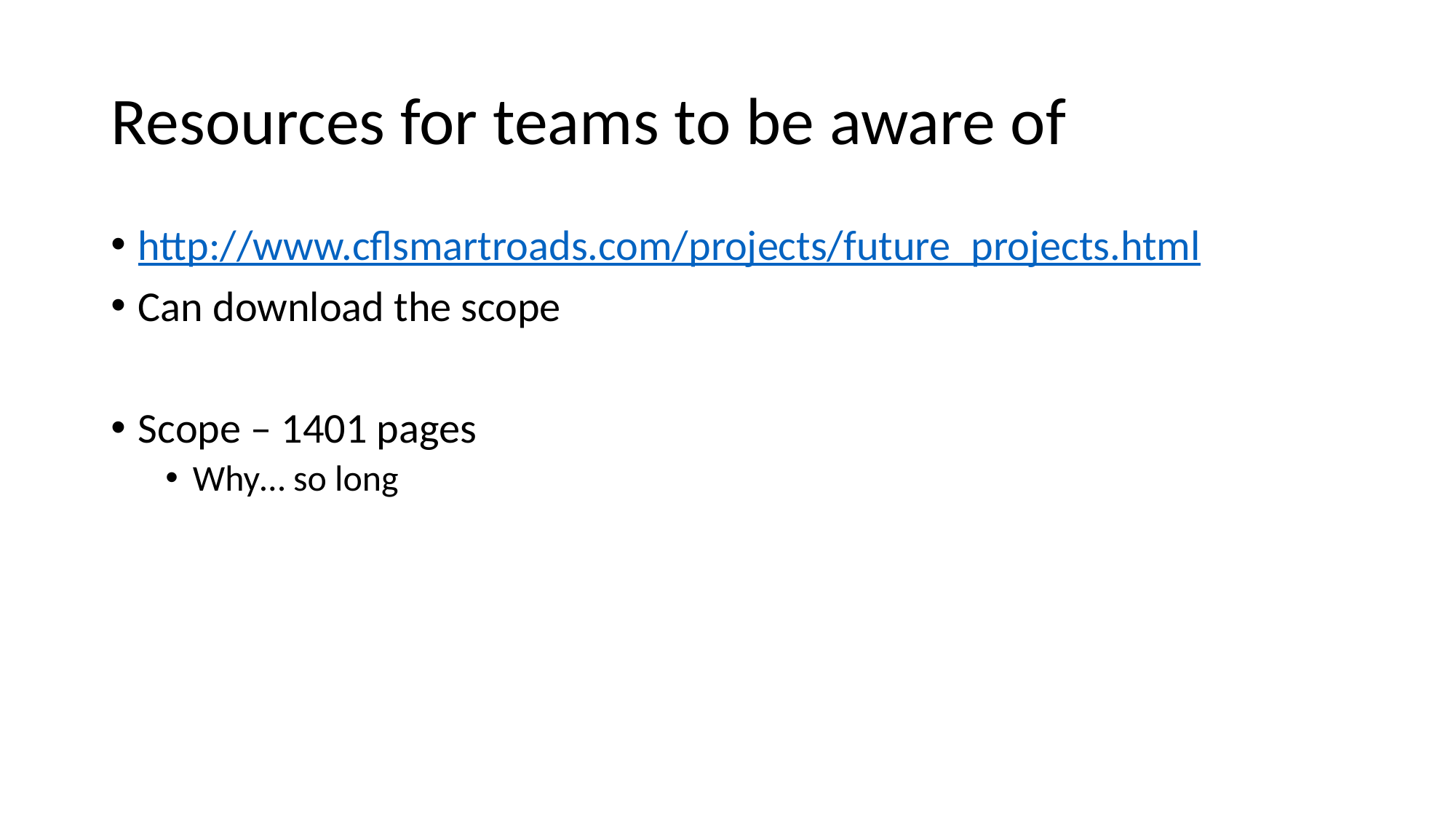

# Resources for teams to be aware of
http://www.cflsmartroads.com/projects/future_projects.html
Can download the scope

Scope – 1401 pages
Why… so long